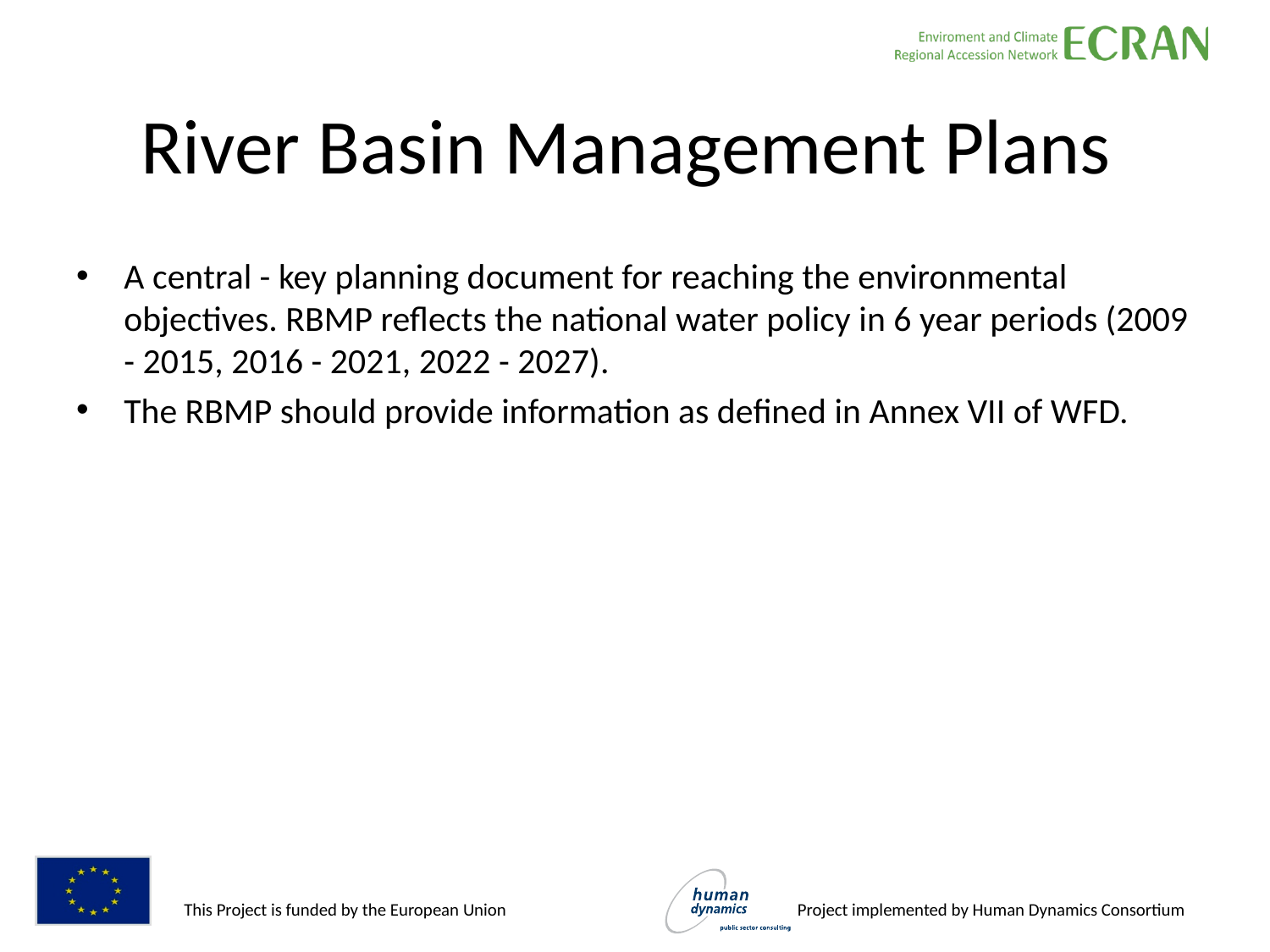

# River Basin Management Plans
A central - key planning document for reaching the environmental objectives. RBMP reflects the national water policy in 6 year periods (2009 - 2015, 2016 - 2021, 2022 - 2027).
The RBMP should provide information as defined in Annex VII of WFD.